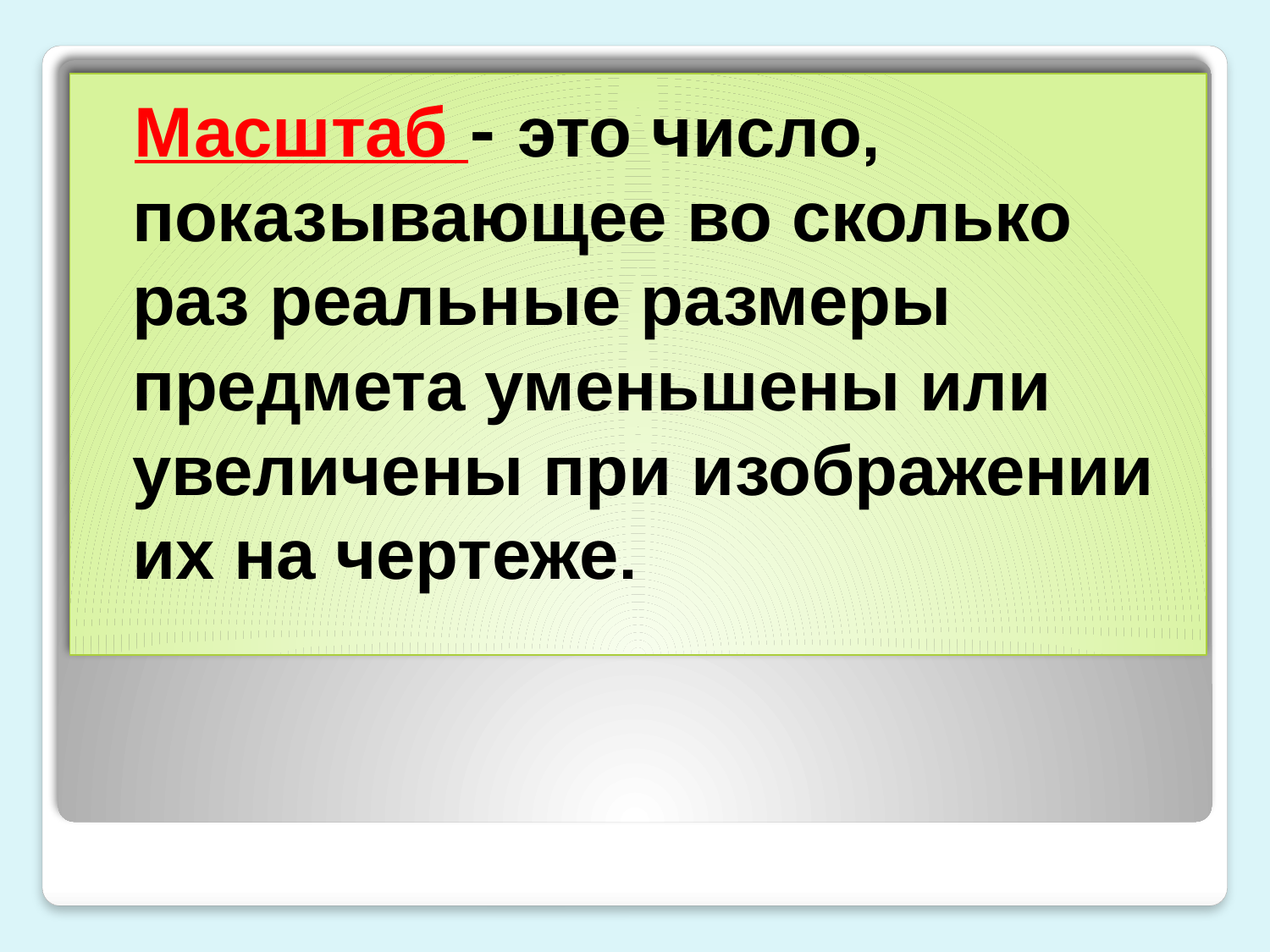

Масштаб - это число, показывающее во сколько раз реальные размеры предмета уменьшены или увеличены при изображении их на чертеже.
#